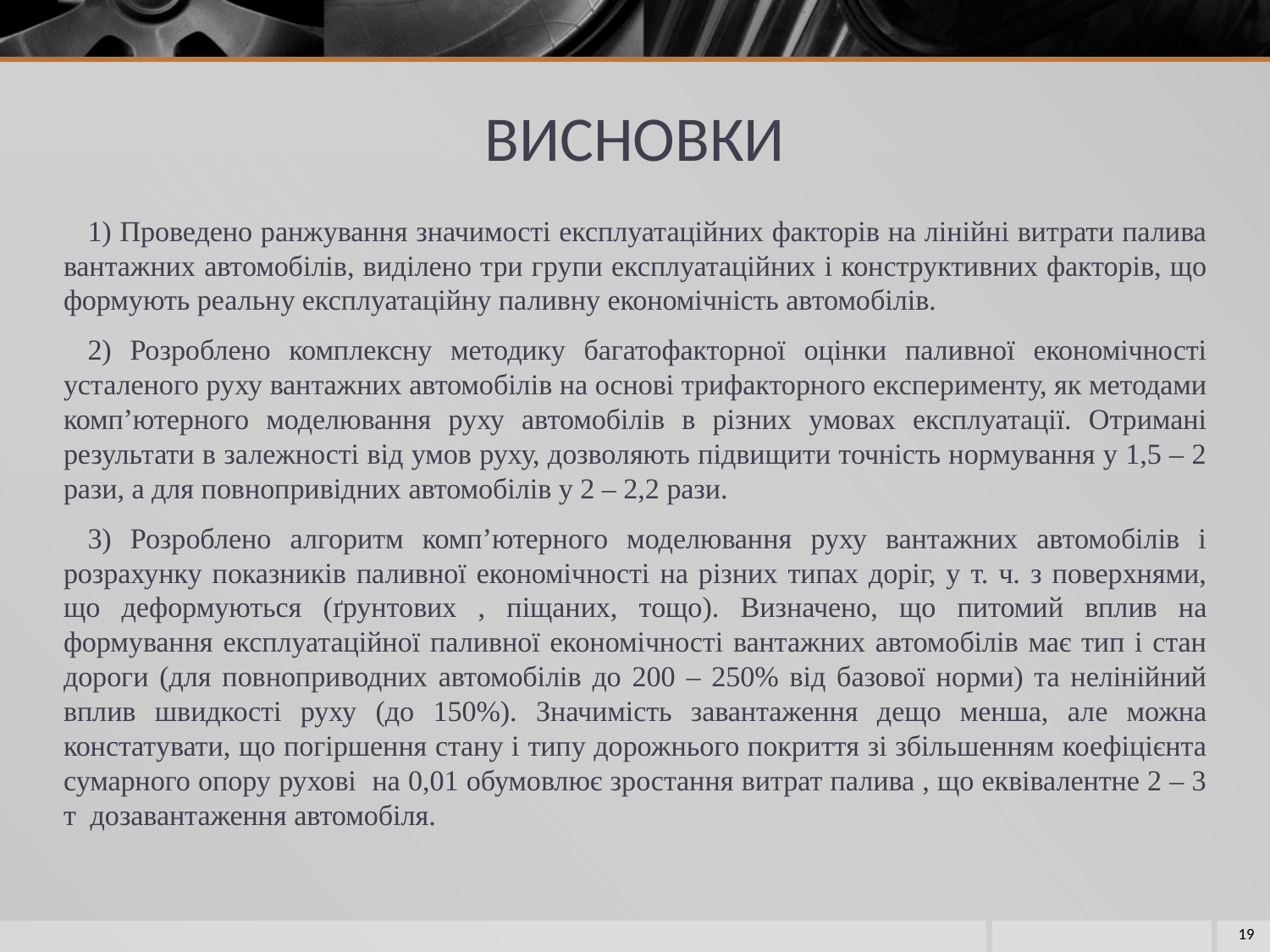

# ВИСНОВКИ
1) Проведено ранжування значимості експлуатаційних факторів на лінійні витрати палива вантажних автомобілів, виділено три групи експлуатаційних і конструктивних факторів, що формують реальну експлуатаційну паливну економічність автомобілів.
2) Розроблено комплексну методику багатофакторної оцінки паливної економічності усталеного руху вантажних автомобілів на основі трифакторного експерименту, як методами комп’ютерного моделювання руху автомобілів в різних умовах експлуатації. Отримані результати в залежності від умов руху, дозволяють підвищити точність нормування у 1,5 – 2 рази, а для повнопривідних автомобілів у 2 – 2,2 рази.
3) Розроблено алгоритм комп’ютерного моделювання руху вантажних автомобілів і розрахунку показників паливної економічності на різних типах доріг, у т. ч. з поверхнями, що деформуються (ґрунтових , піщаних, тощо). Визначено, що питомий вплив на формування експлуатаційної паливної економічності вантажних автомобілів має тип і стан дороги (для повноприводних автомобілів до 200 – 250% від базової норми) та нелінійний вплив швидкості руху (до 150%). Значимість завантаження дещо менша, але можна констатувати, що погіршення стану і типу дорожнього покриття зі збільшенням коефіцієнта сумарного опору рухові  на 0,01 обумовлює зростання витрат палива , що еквівалентне 2 – 3 т  дозавантаження автомобіля.
19